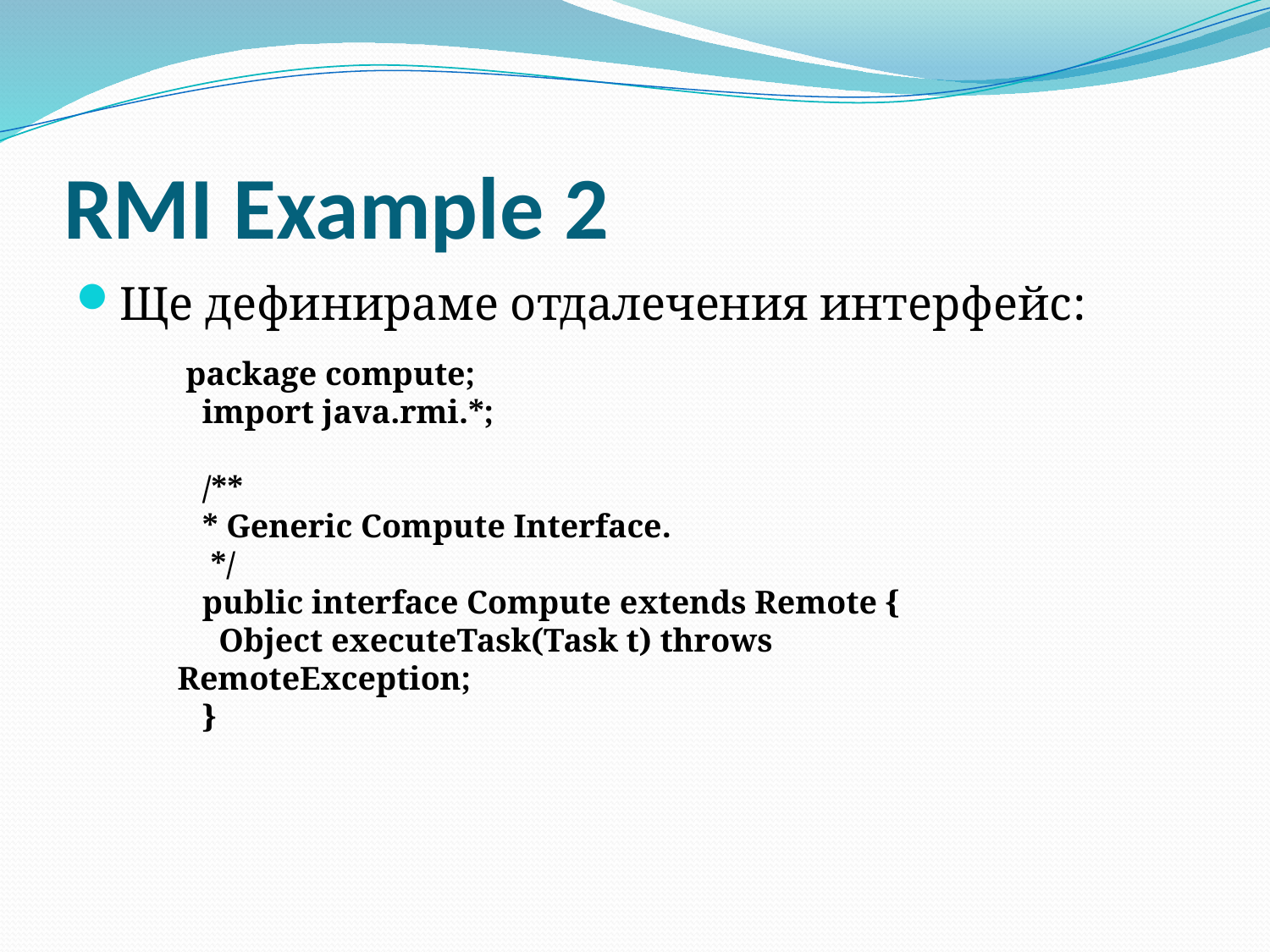

# RMI Example 2
Ще дефинираме отдалечения интерфейс:
 package compute;
   import java.rmi.*;

   /**
   * Generic Compute Interface.
    */
   public interface Compute extends Remote {
     Object executeTask(Task t) throws RemoteException;
   }